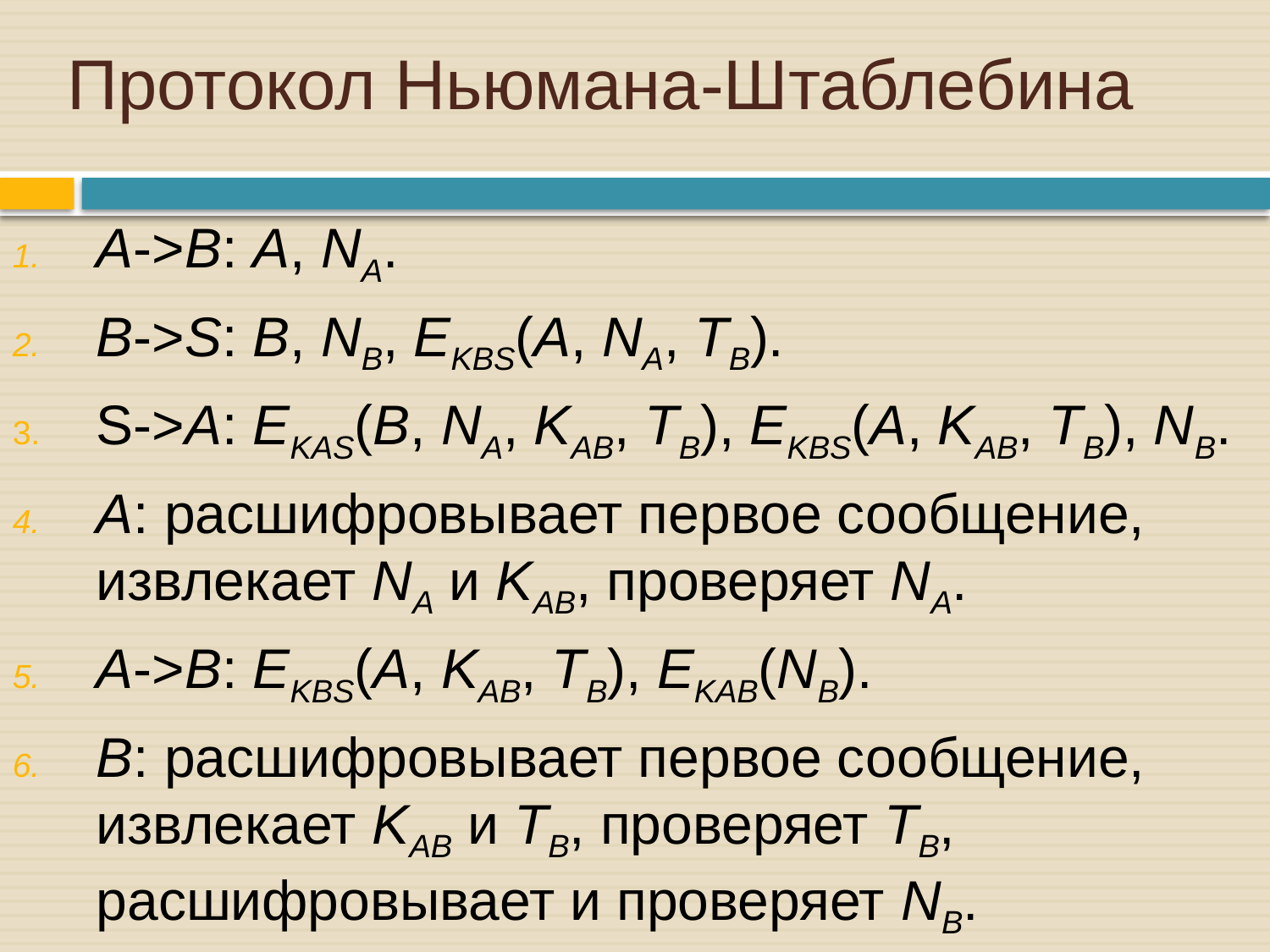

# Протокол Ньюмана-Штаблебина
A->B: A, NA.
B->S: B, NB, EKBS(A, NA, TB).
S->A: EKAS(B, NA, KAB, TB), EKBS(A, KAB, TB), NB.
A: расшифровывает первое сообщение, извлекает NA и KAB, проверяет NA.
A->B: EKBS(A, KAB, TB), EKAB(NB).
B: расшифровывает первое сообщение, извлекает KAB и TB, проверяет TB, расшифровывает и проверяет NB.